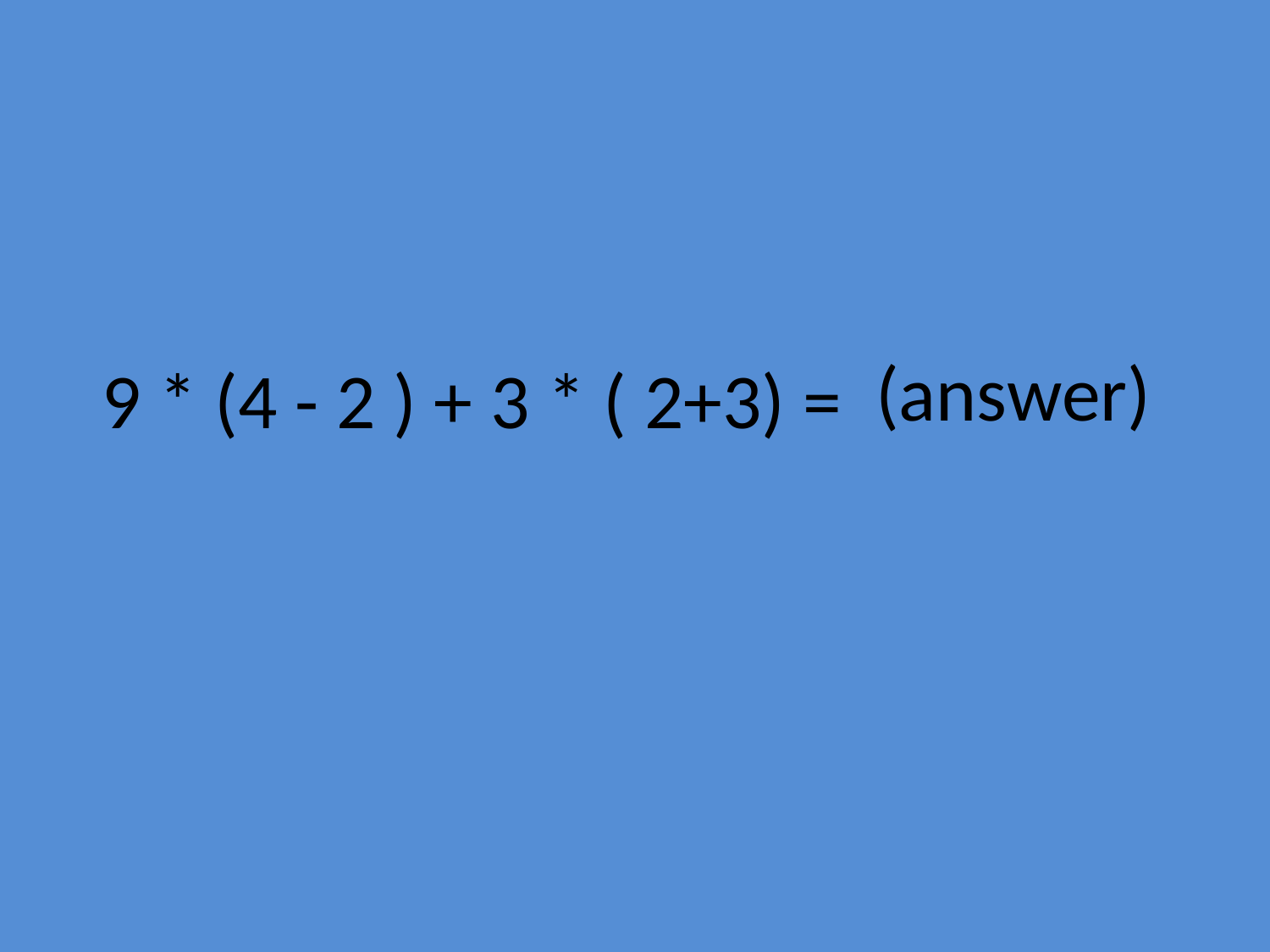

# 9 * (4 - 2 ) + 3 * ( 2+3) = 33
(answer)